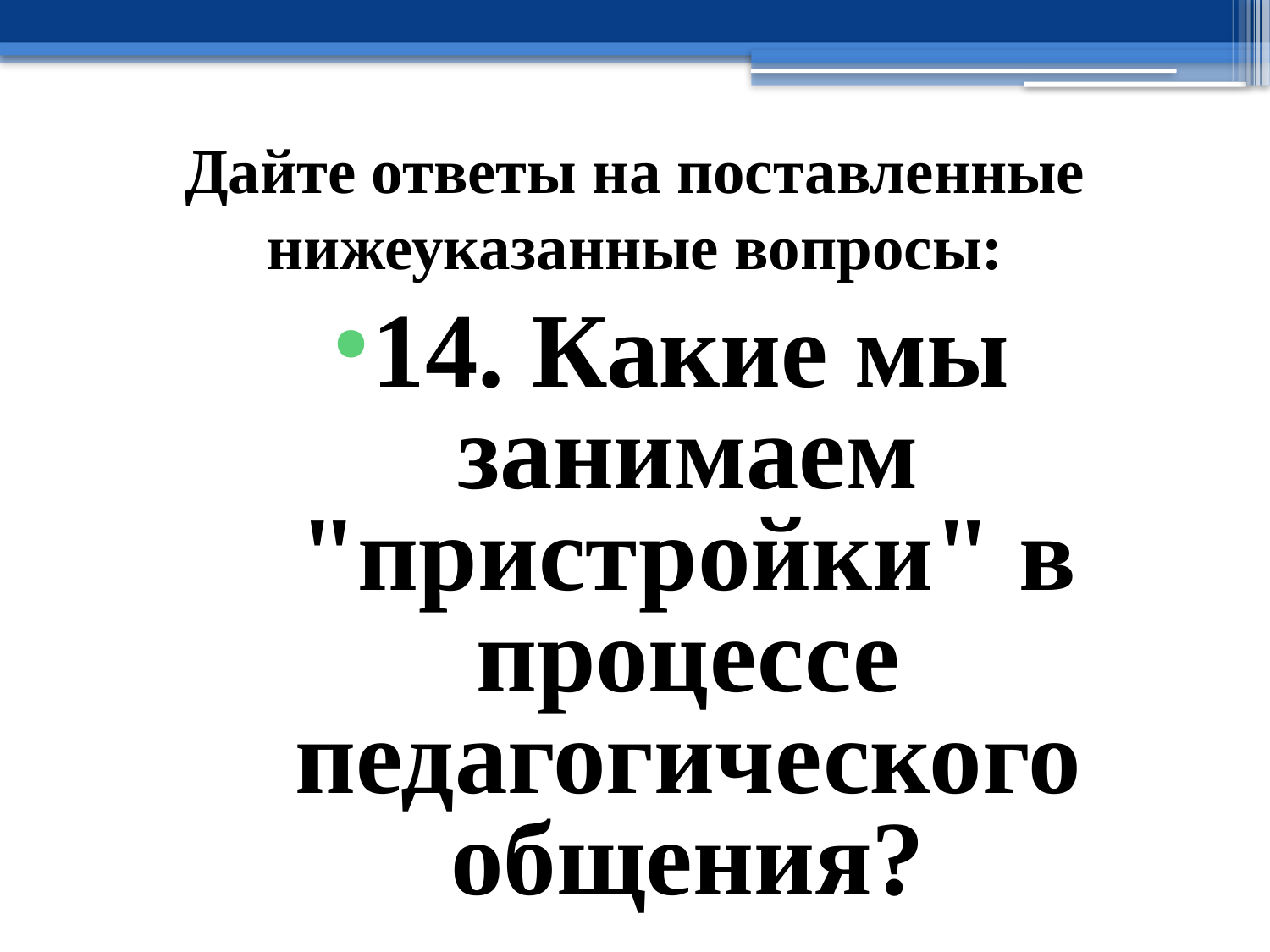

# Дайте ответы на поставленные нижеуказанные вопросы:
14. Какие мы занимаем "пристройки" в процессе педагогического общения?